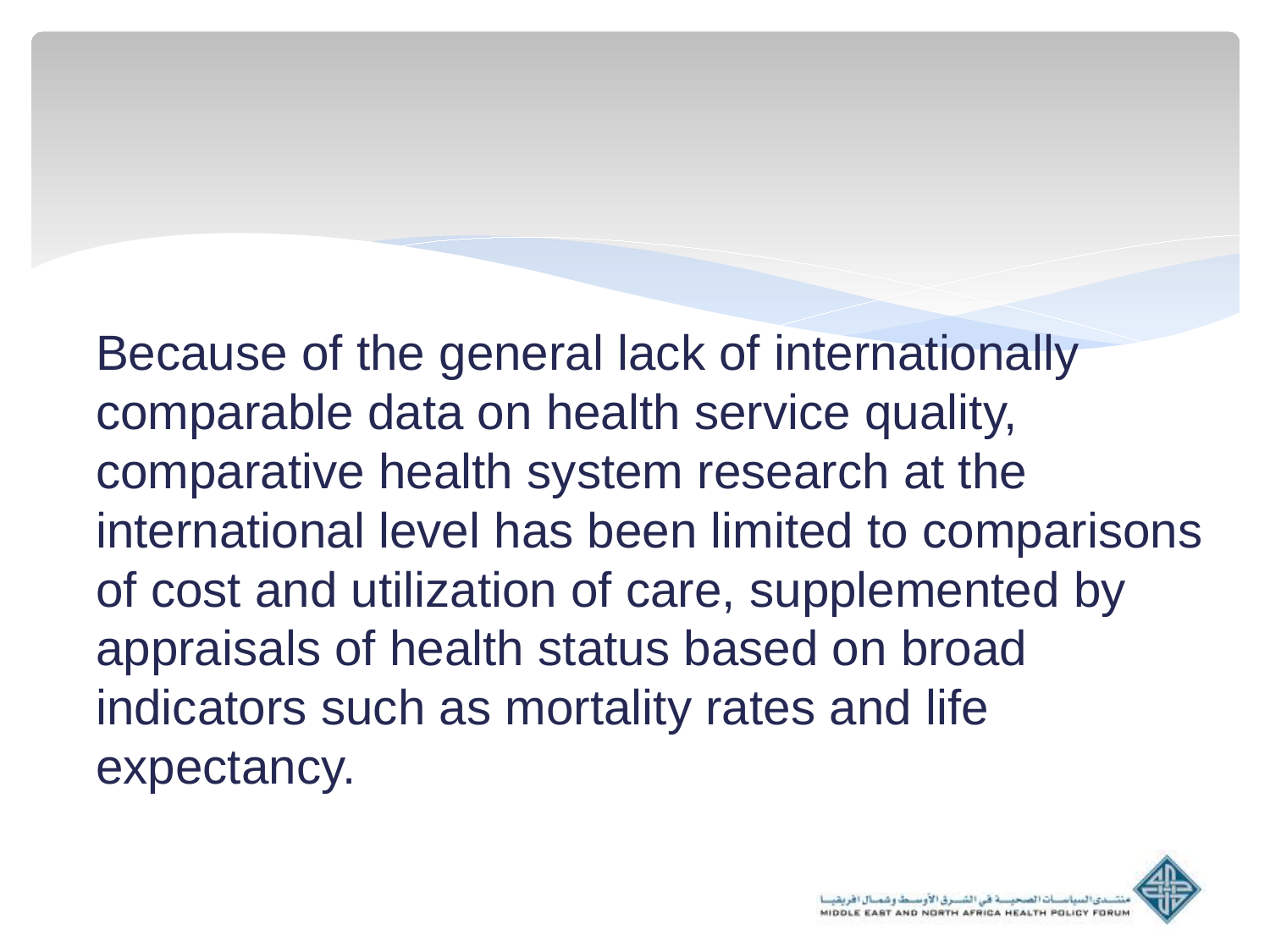

Because of the general lack of internationally comparable data on health service quality, comparative health system research at the international level has been limited to comparisons of cost and utilization of care, supplemented by appraisals of health status based on broad indicators such as mortality rates and life expectancy.